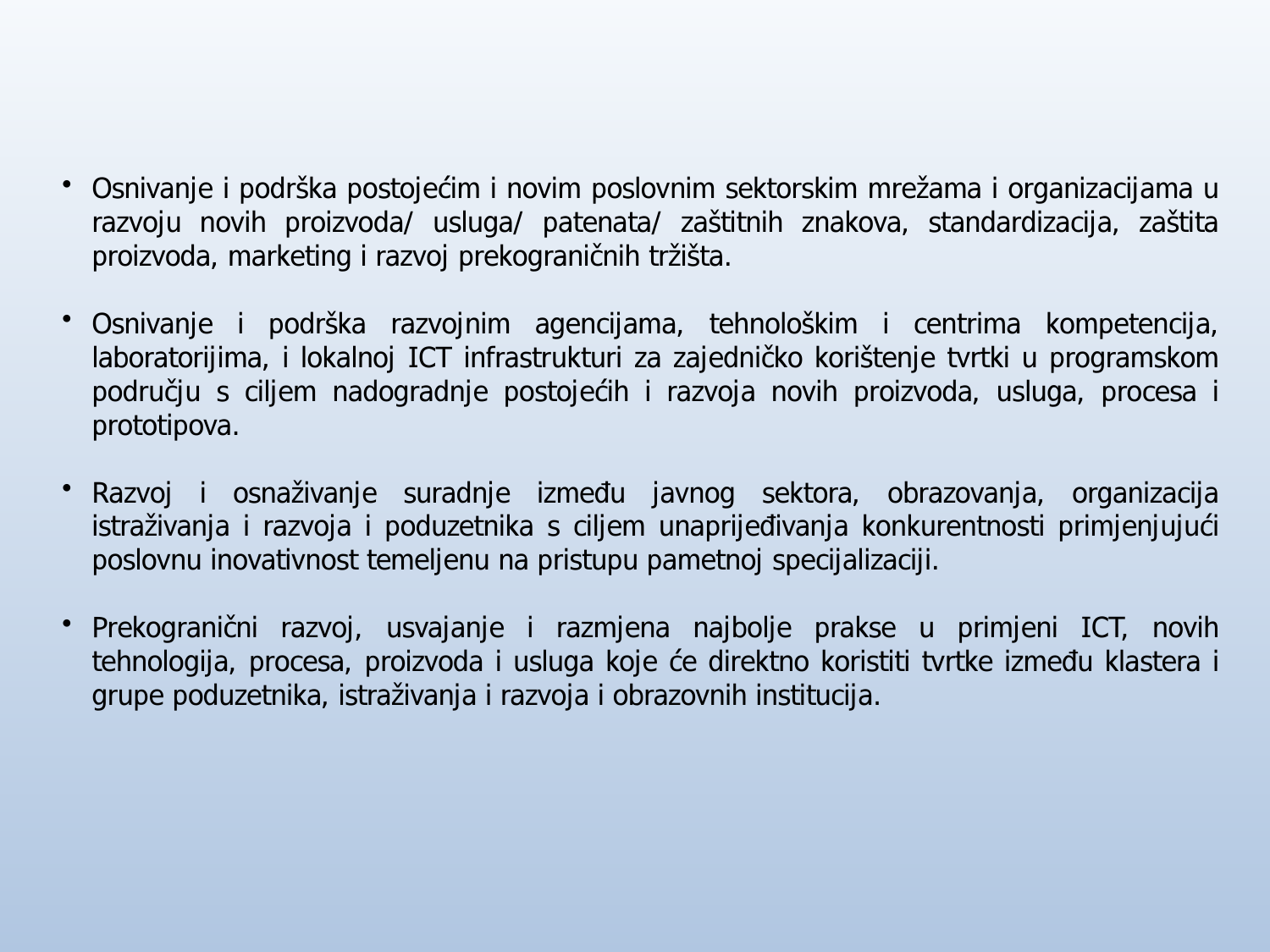

Osnivanje i podrška postojećim i novim poslovnim sektorskim mrežama i organizacijama u razvoju novih proizvoda/ usluga/ patenata/ zaštitnih znakova, standardizacija, zaštita proizvoda, marketing i razvoj prekograničnih tržišta.

Osnivanje i podrška razvojnim agencijama, tehnološkim i centrima kompetencija, laboratorijima, i lokalnoj ICT infrastrukturi za zajedničko korištenje tvrtki u programskom području s ciljem nadogradnje postojećih i razvoja novih proizvoda, usluga, procesa i prototipova.

Razvoj i osnaživanje suradnje između javnog sektora, obrazovanja, organizacija istraživanja i razvoja i poduzetnika s ciljem unaprijeđivanja konkurentnosti primjenjujući poslovnu inovativnost temeljenu na pristupu pametnoj specijalizaciji.

Prekogranični razvoj, usvajanje i razmjena najbolje prakse u primjeni ICT, novih tehnologija, procesa, proizvoda i usluga koje će direktno koristiti tvrtke između klastera i grupe poduzetnika, istraživanja i razvoja i obrazovnih institucija.